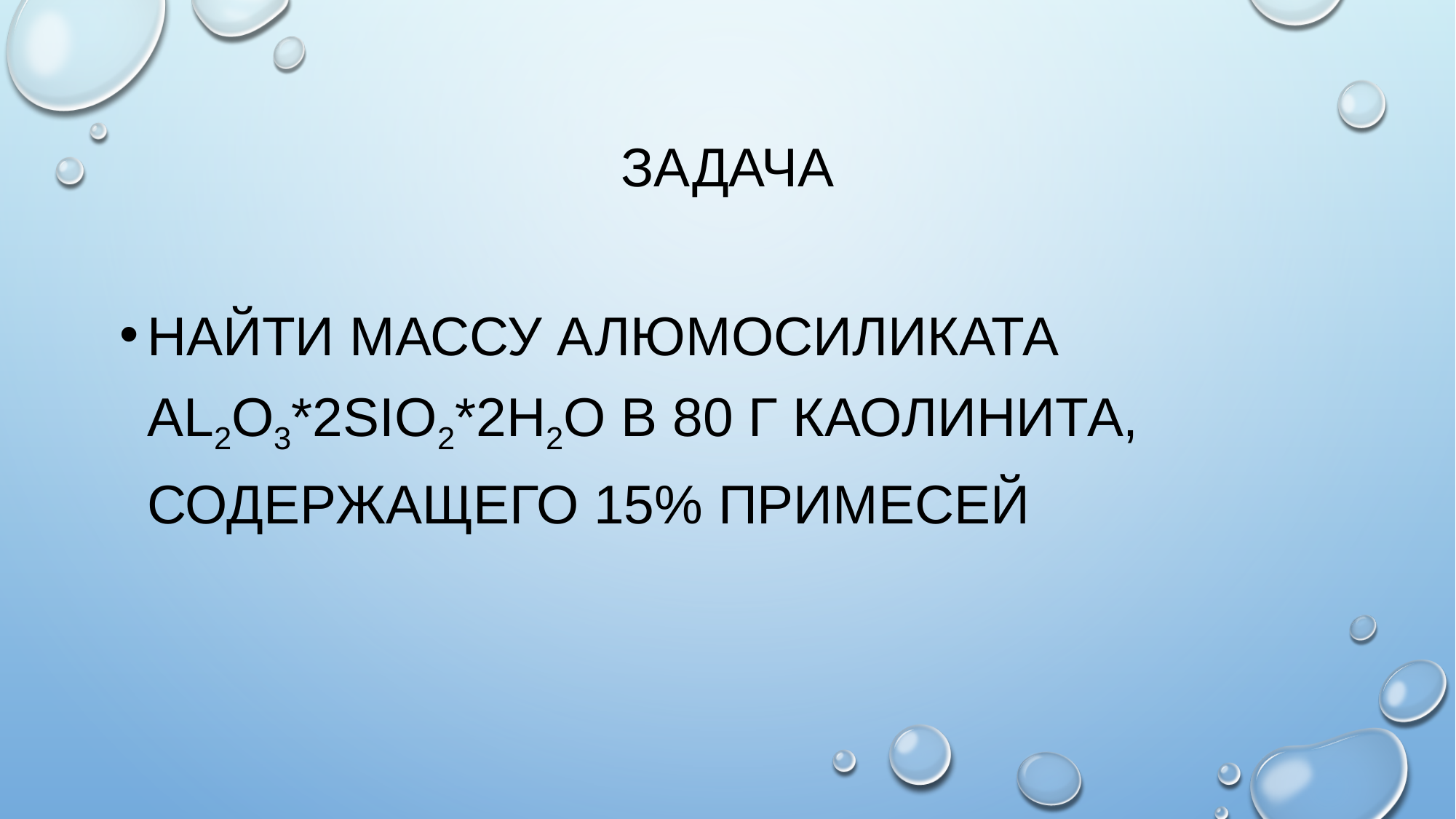

# зАДАЧА
Найти массу АЛЮМОСИЛИКАТА aL2o3*2sIo2*2h2O в 80 г КАОЛИНИТА, содержащего 15% примесей